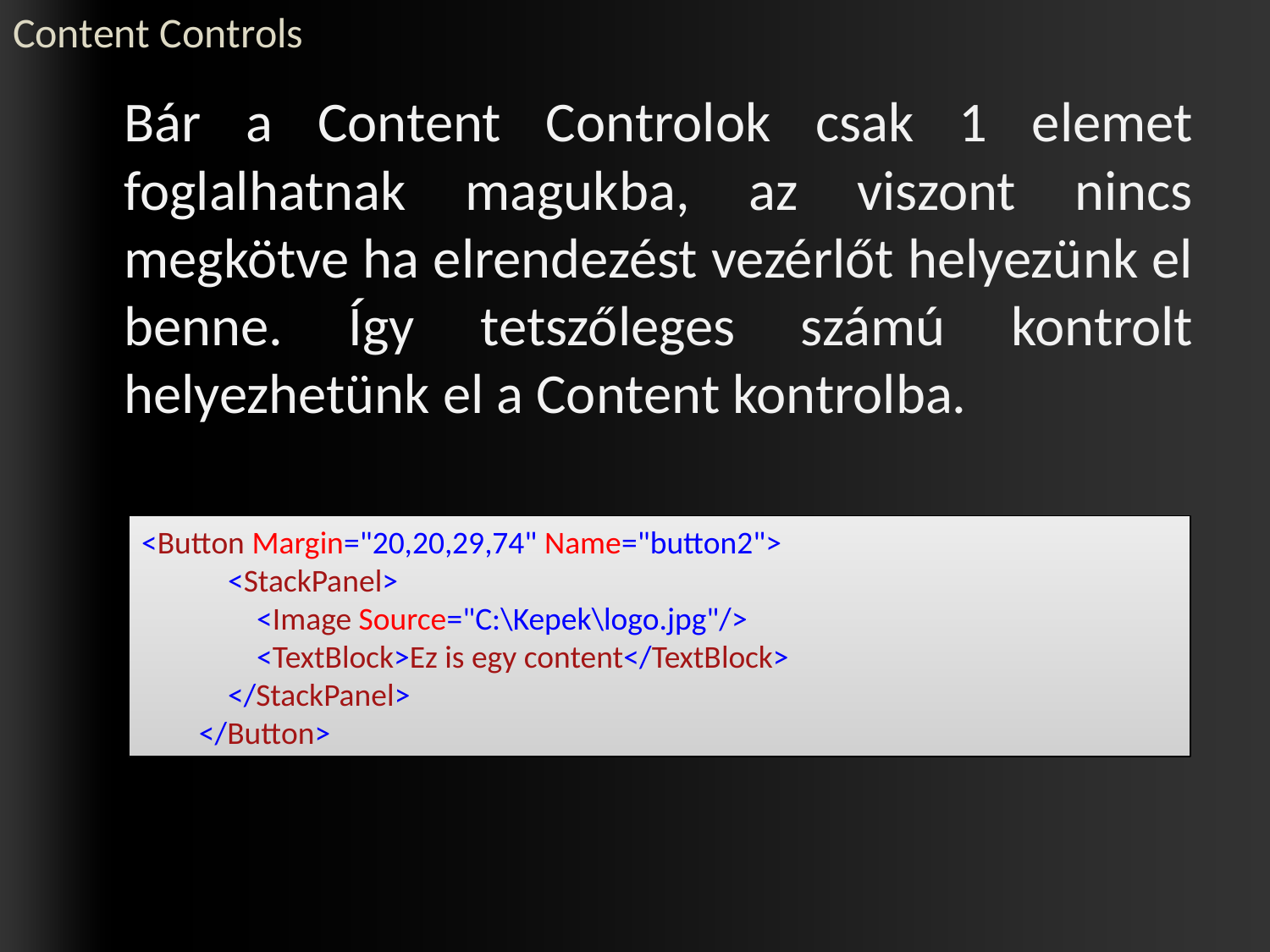

# Content Controls
	Bár a Content Controlok csak 1 elemet foglalhatnak magukba, az viszont nincs megkötve ha elrendezést vezérlőt helyezünk el benne. Így tetszőleges számú kontrolt helyezhetünk el a Content kontrolba.
<Button Margin="20,20,29,74" Name="button2">
            <StackPanel>
                <Image Source="C:\Kepek\logo.jpg"/>
                <TextBlock>Ez is egy content</TextBlock>
            </StackPanel>
        </Button>